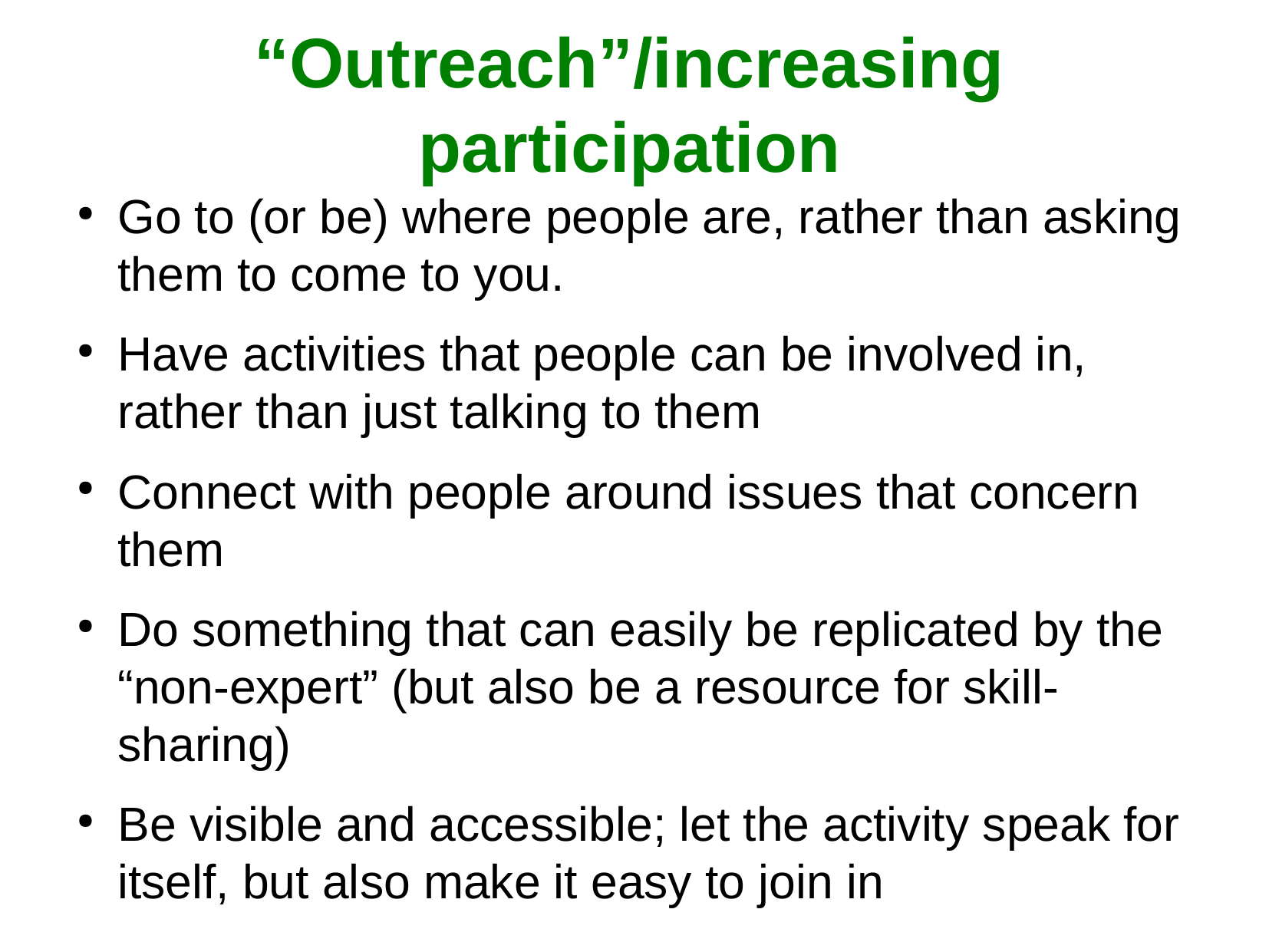

“Outreach”/increasing participation
Go to (or be) where people are, rather than asking them to come to you.
Have activities that people can be involved in, rather than just talking to them
Connect with people around issues that concern them
Do something that can easily be replicated by the “non-expert” (but also be a resource for skill-sharing)
Be visible and accessible; let the activity speak for itself, but also make it easy to join in